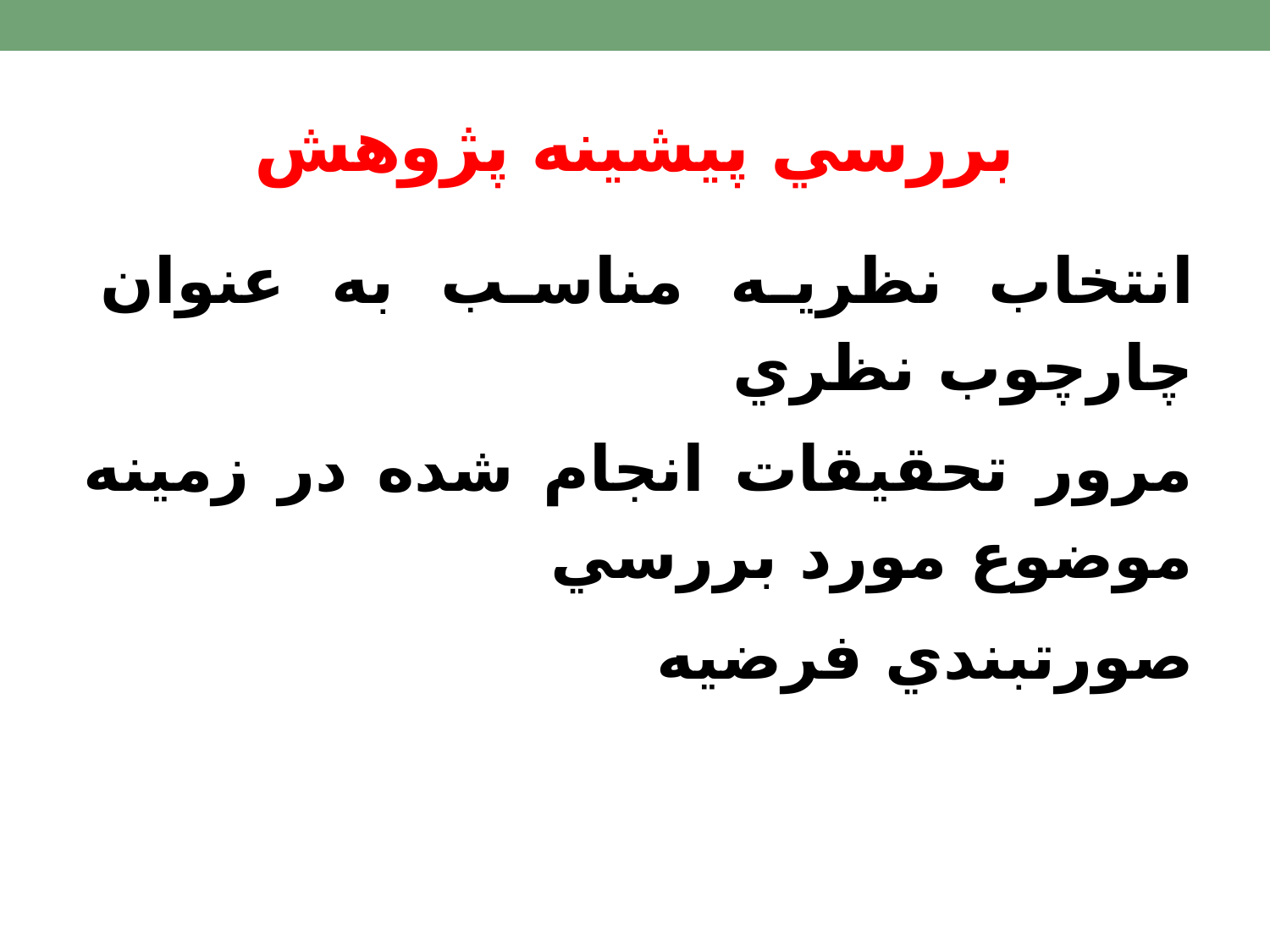

# بررسي پيشينه پژوهش
انتخاب نظريه مناسب به عنوان چارچوب نظري
مرور تحقيقات انجام شده در زمينه موضوع مورد بررسي
صورتبندي فرضيه